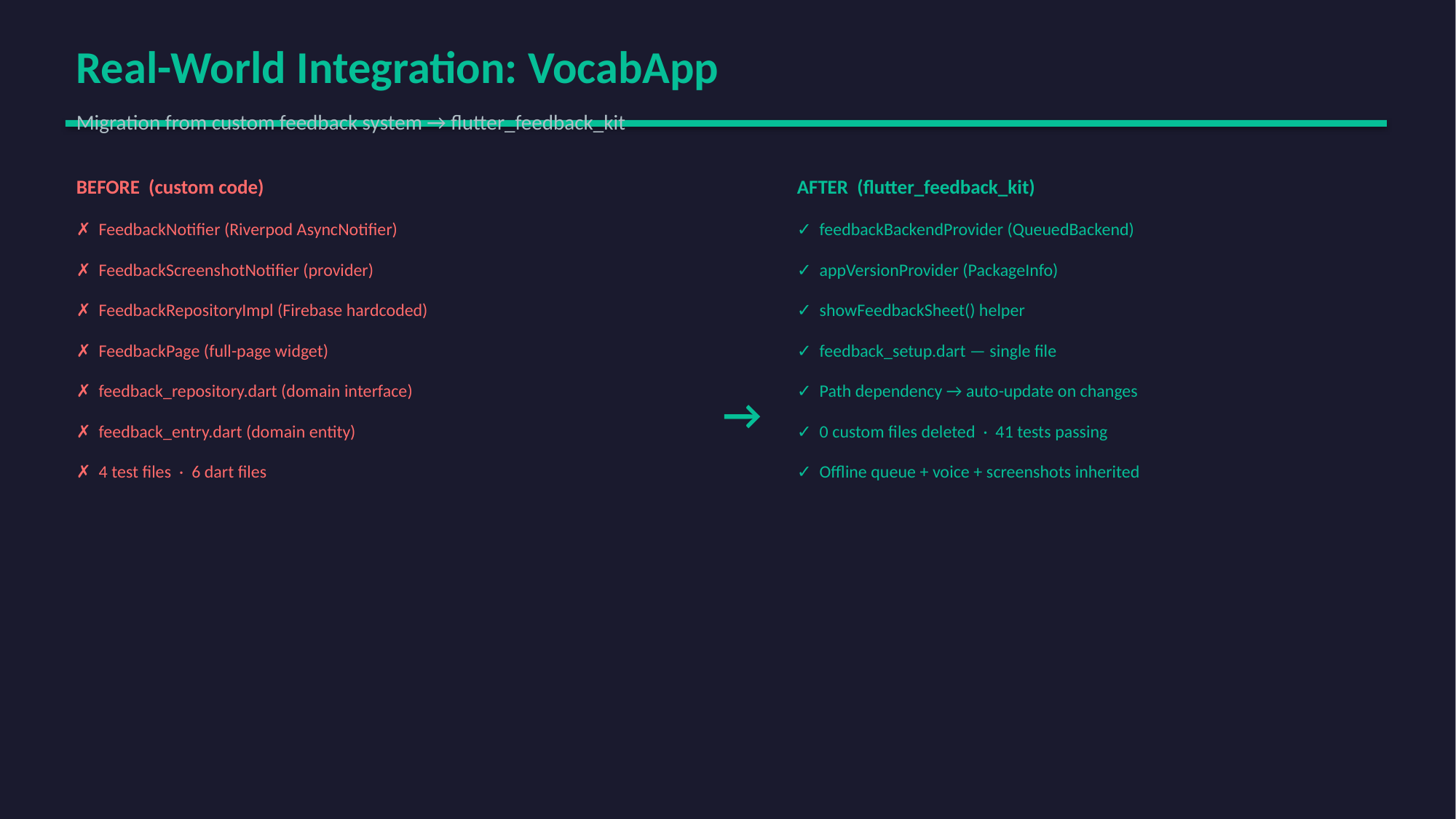

Real-World Integration: VocabApp
Migration from custom feedback system → flutter_feedback_kit

BEFORE  (custom code)
AFTER  (flutter_feedback_kit)
✗  FeedbackNotifier (Riverpod AsyncNotifier)
✓  feedbackBackendProvider (QueuedBackend)
✗  FeedbackScreenshotNotifier (provider)
✓  appVersionProvider (PackageInfo)
✗  FeedbackRepositoryImpl (Firebase hardcoded)
✓  showFeedbackSheet() helper
✗  FeedbackPage (full-page widget)
✓  feedback_setup.dart — single file
✗  feedback_repository.dart (domain interface)
✓  Path dependency → auto-update on changes
→
✗  feedback_entry.dart (domain entity)
✓  0 custom files deleted  ·  41 tests passing
✗  4 test files  ·  6 dart files
✓  Offline queue + voice + screenshots inherited